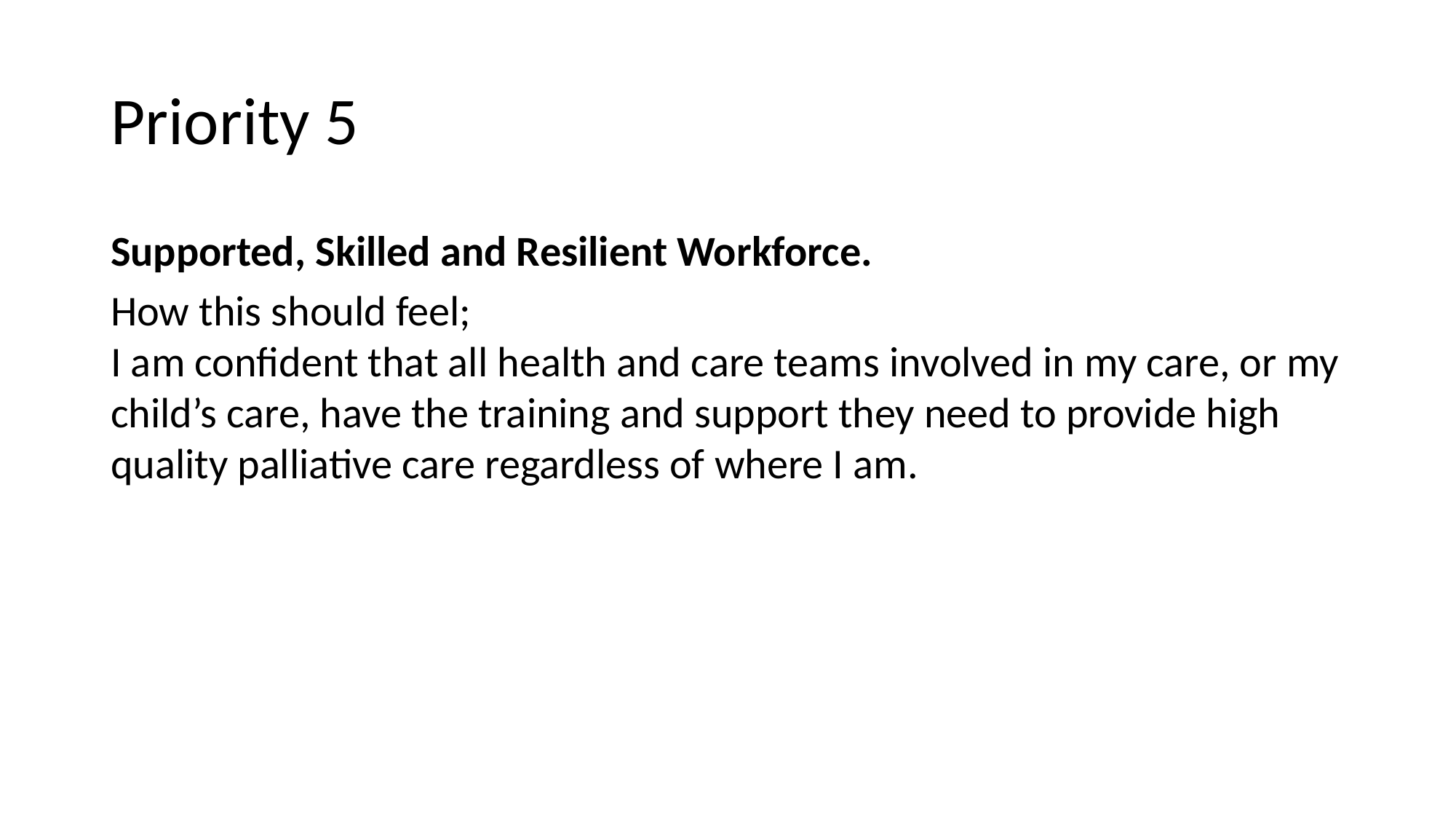

# Priority 5
Supported, Skilled and Resilient Workforce.
How this should feel;
I am confident that all health and care teams involved in my care, or my child’s care, have the training and support they need to provide high quality palliative care regardless of where I am.